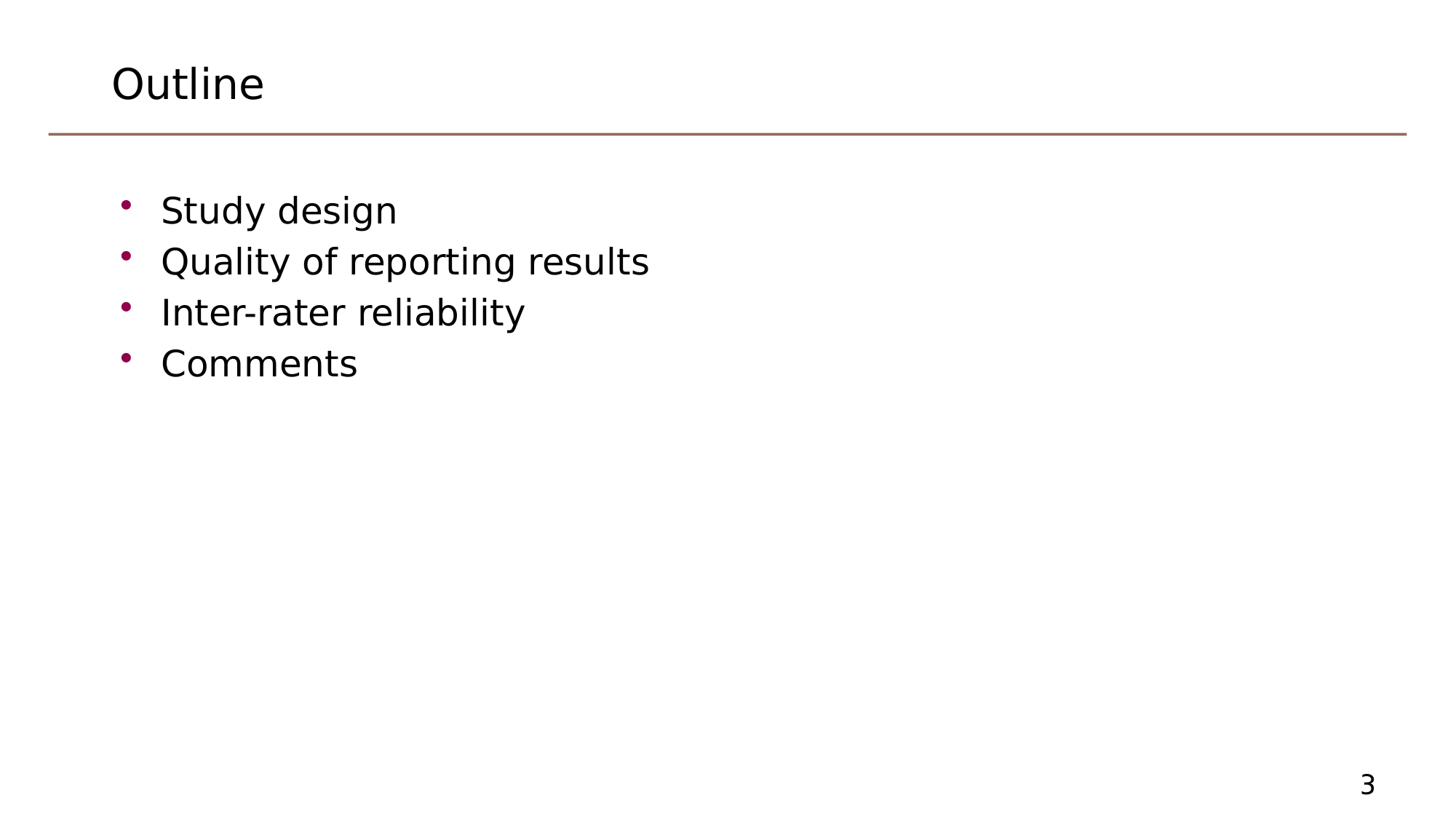

# Outline
Study design
Quality of reporting results
Inter-rater reliability
Comments